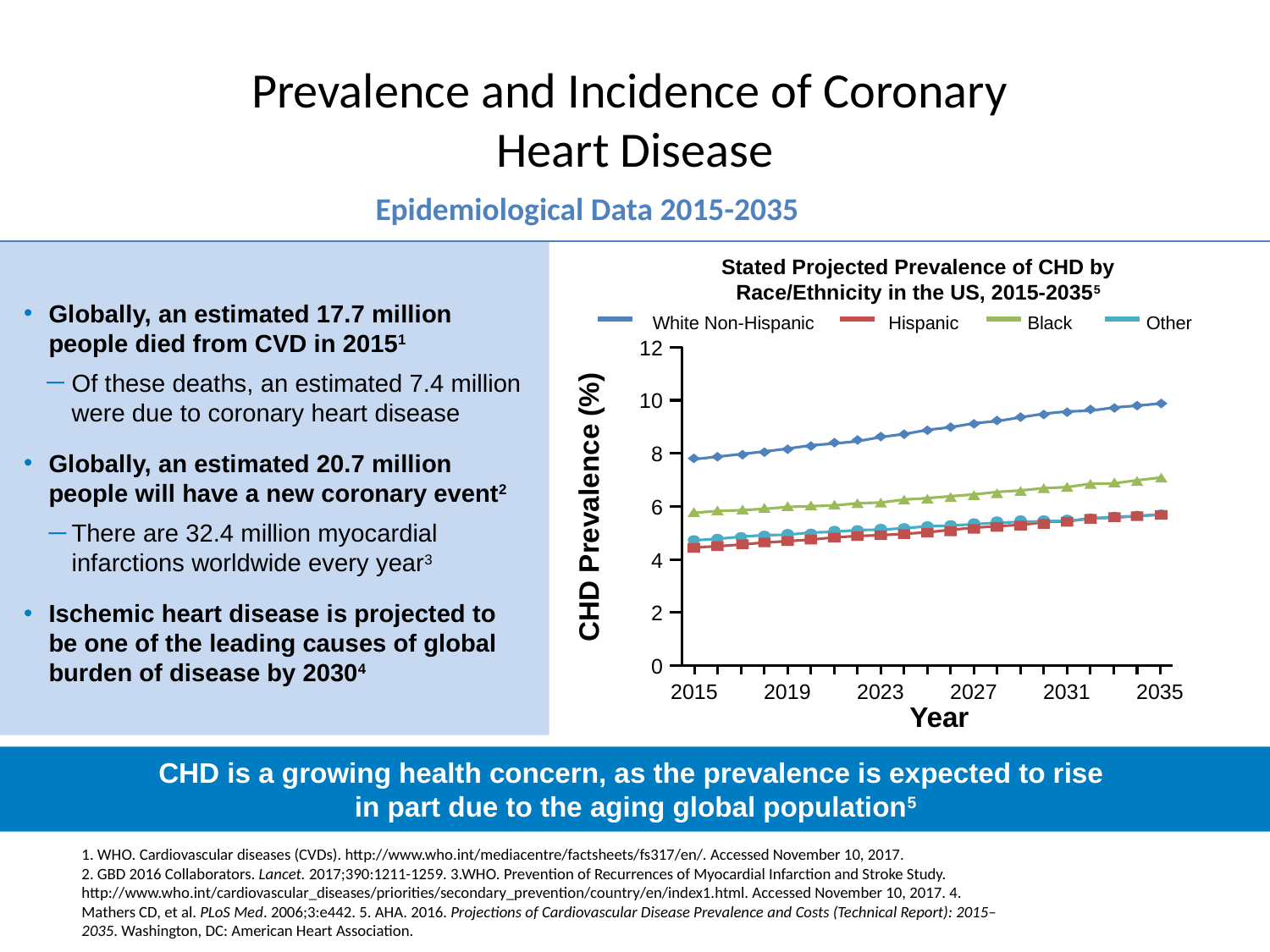

# Prevalence and Incidence of Coronary Heart Disease
Epidemiological Data 2015-2035

Stated Projected Prevalence of CHD by Race/Ethnicity in the US, 2015-20355

Globally, an estimated 17.7 million people died from CVD in 20151
Of these deaths, an estimated 7.4 million were due to coronary heart disease
Globally, an estimated 20.7 million people will have a new coronary event2
There are 32.4 million myocardial infarctions worldwide every year3
Ischemic heart disease is projected to be one of the leading causes of global burden of disease by 20304

White Non-Hispanic
Hispanic
Black
Other
12
10
8
6
4
2
0

CHD Prevalence (%)

2015
2019
2023
2027
2031
2035
Year
CHD is a growing health concern, as the prevalence is expected to rise
in part due to the aging global population5
1. WHO. Cardiovascular diseases (CVDs). http://www.who.int/mediacentre/factsheets/fs317/en/. Accessed November 10, 2017.
2. GBD 2016 Collaborators. Lancet. 2017;390:1211-1259. 3.WHO. Prevention of Recurrences of Myocardial Infarction and Stroke Study. http://www.who.int/cardiovascular_diseases/priorities/secondary_prevention/country/en/index1.html. Accessed November 10, 2017. 4. Mathers CD, et al. PLoS Med. 2006;3:e442. 5. AHA. 2016. Projections of Cardiovascular Disease Prevalence and Costs (Technical Report): 2015–2035. Washington, DC: American Heart Association.